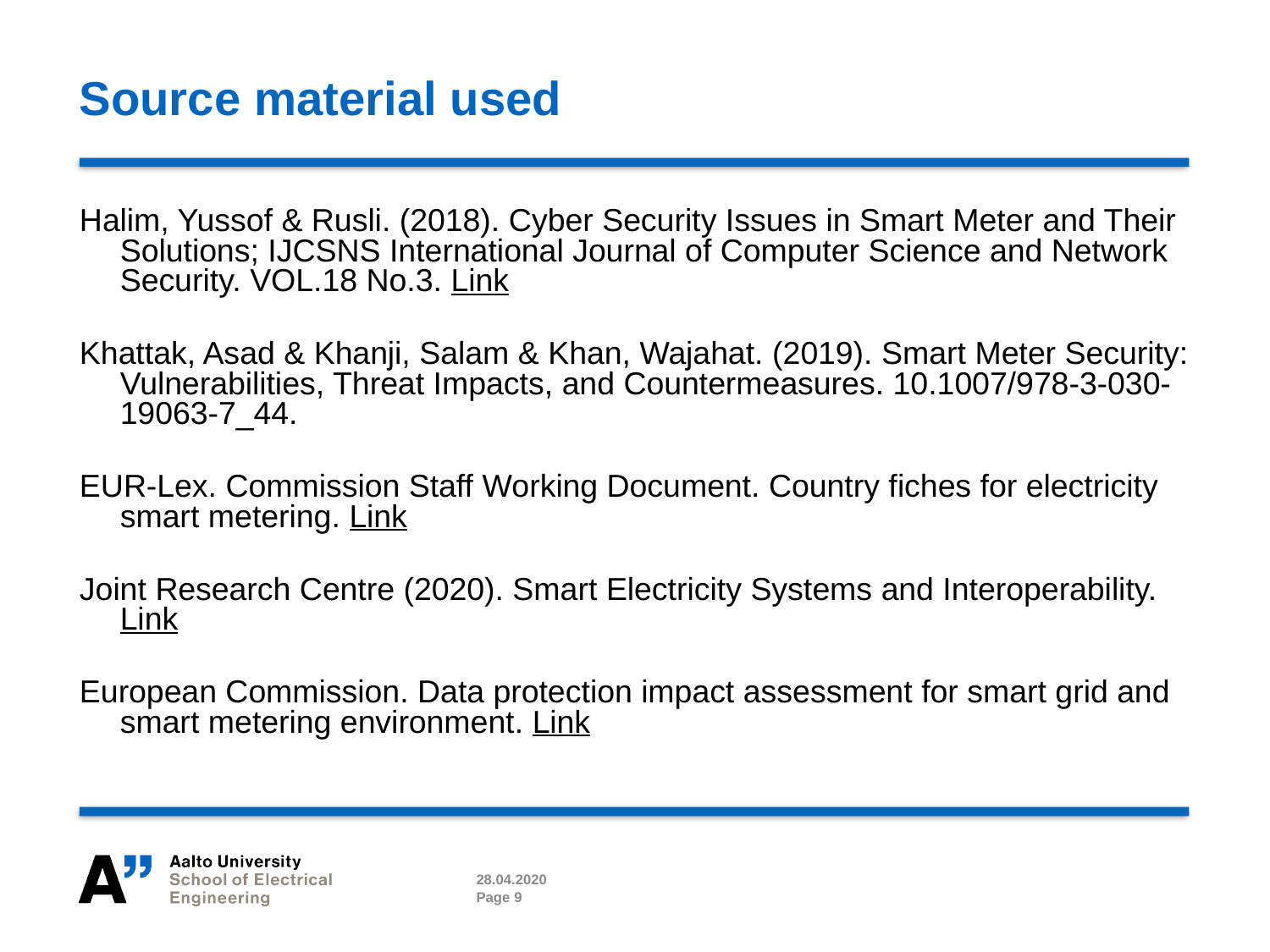

# Source material used
Halim, Yussof & Rusli. (2018). Cyber Security Issues in Smart Meter and Their Solutions; IJCSNS International Journal of Computer Science and Network Security. VOL.18 No.3. Link

Khattak, Asad & Khanji, Salam & Khan, Wajahat. (2019). Smart Meter Security: Vulnerabilities, Threat Impacts, and Countermeasures. 10.1007/978-3-030-19063-7_44.

EUR-Lex. Commission Staff Working Document. Country fiches for electricity smart metering. Link

Joint Research Centre (2020). Smart Electricity Systems and Interoperability. Link

European Commission. Data protection impact assessment for smart grid and smart metering environment. Link

28.04.2020

Page 9